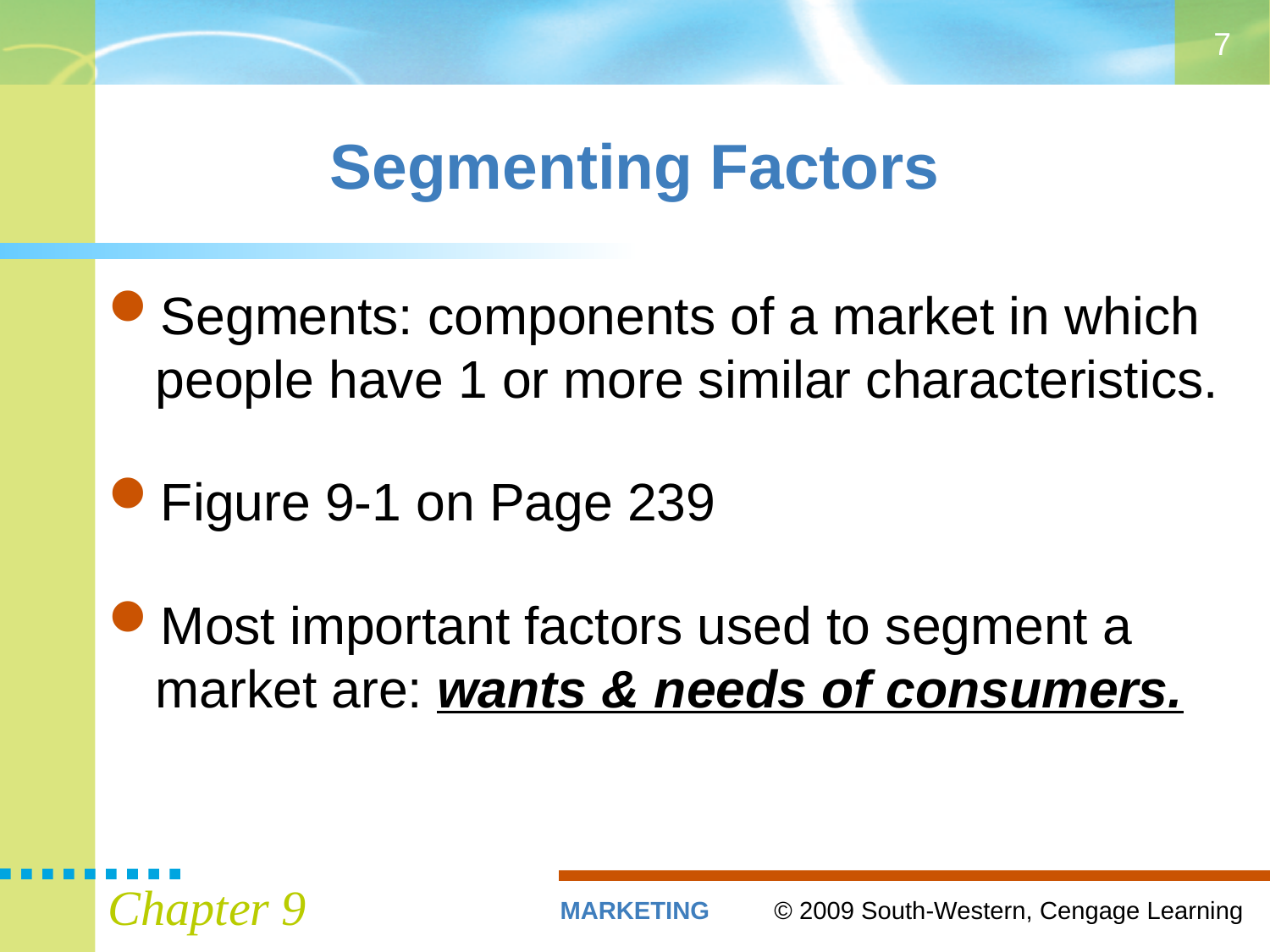

7
# Segmenting Factors
Segments: components of a market in which people have 1 or more similar characteristics.

Figure 9-1 on Page 239

Most important factors used to segment a market are: wants & needs of consumers.

Chapter 9